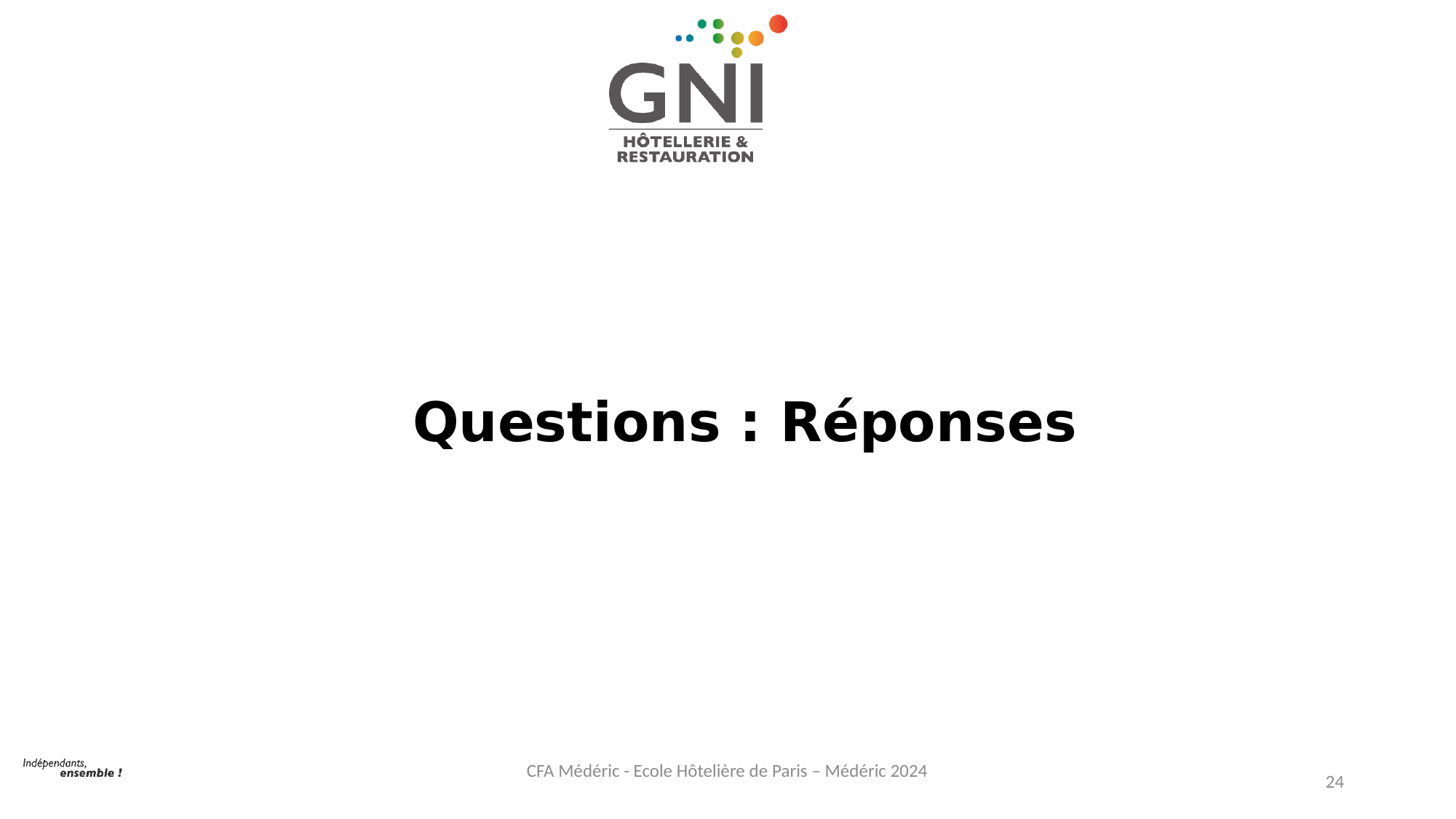

Questions : Réponses
CFA Médéric - Ecole Hôtelière de Paris – Médéric 2024

24